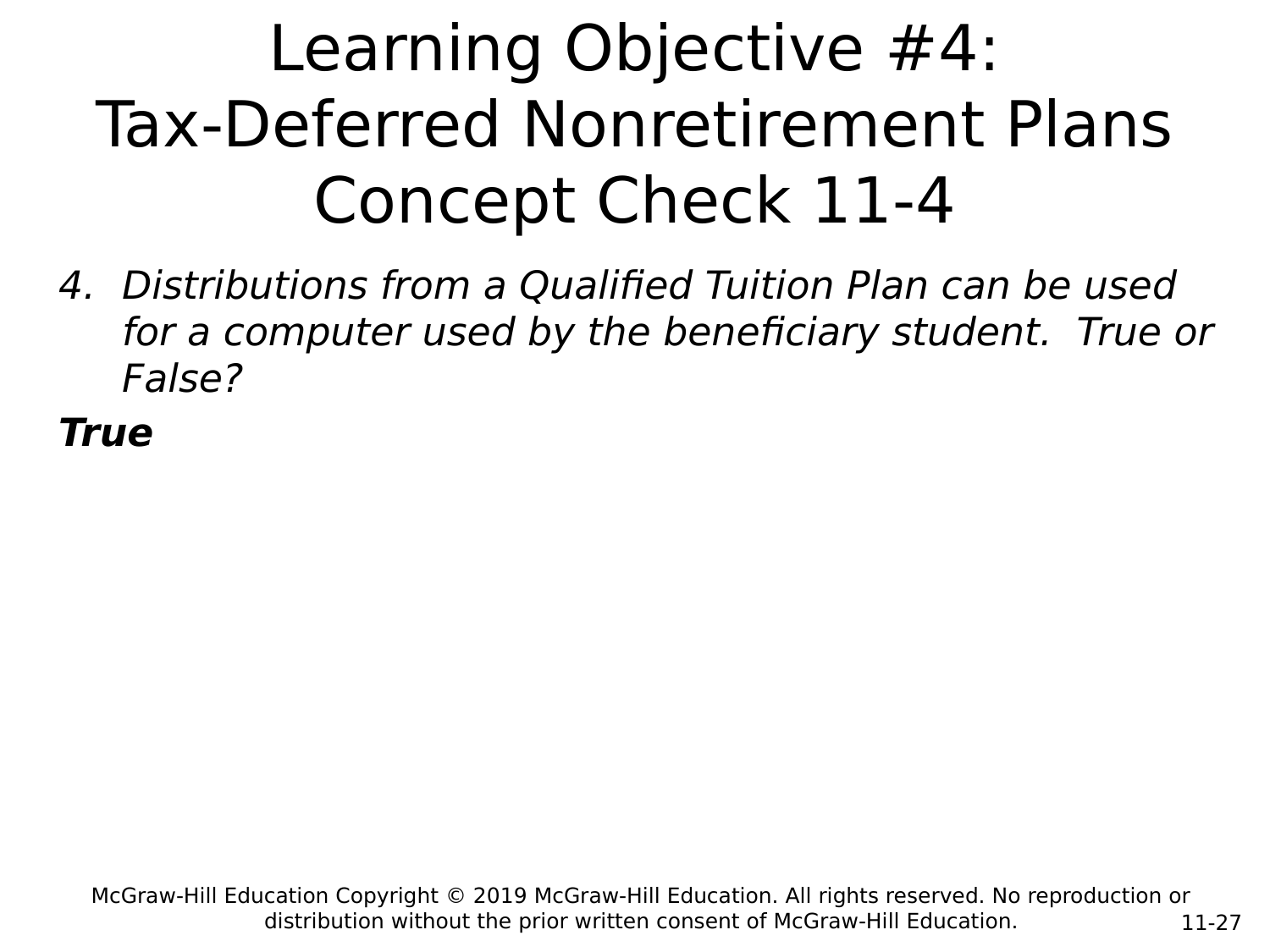

# Learning Objective #4: Tax-Deferred Nonretirement Plans Concept Check 11-4
Distributions from a Qualified Tuition Plan can be used for a computer used by the beneficiary student.  True or False?
True
McGraw-Hill Education Copyright © 2019 McGraw-Hill Education. All rights reserved. No reproduction or distribution without the prior written consent of McGraw-Hill Education.
11-27